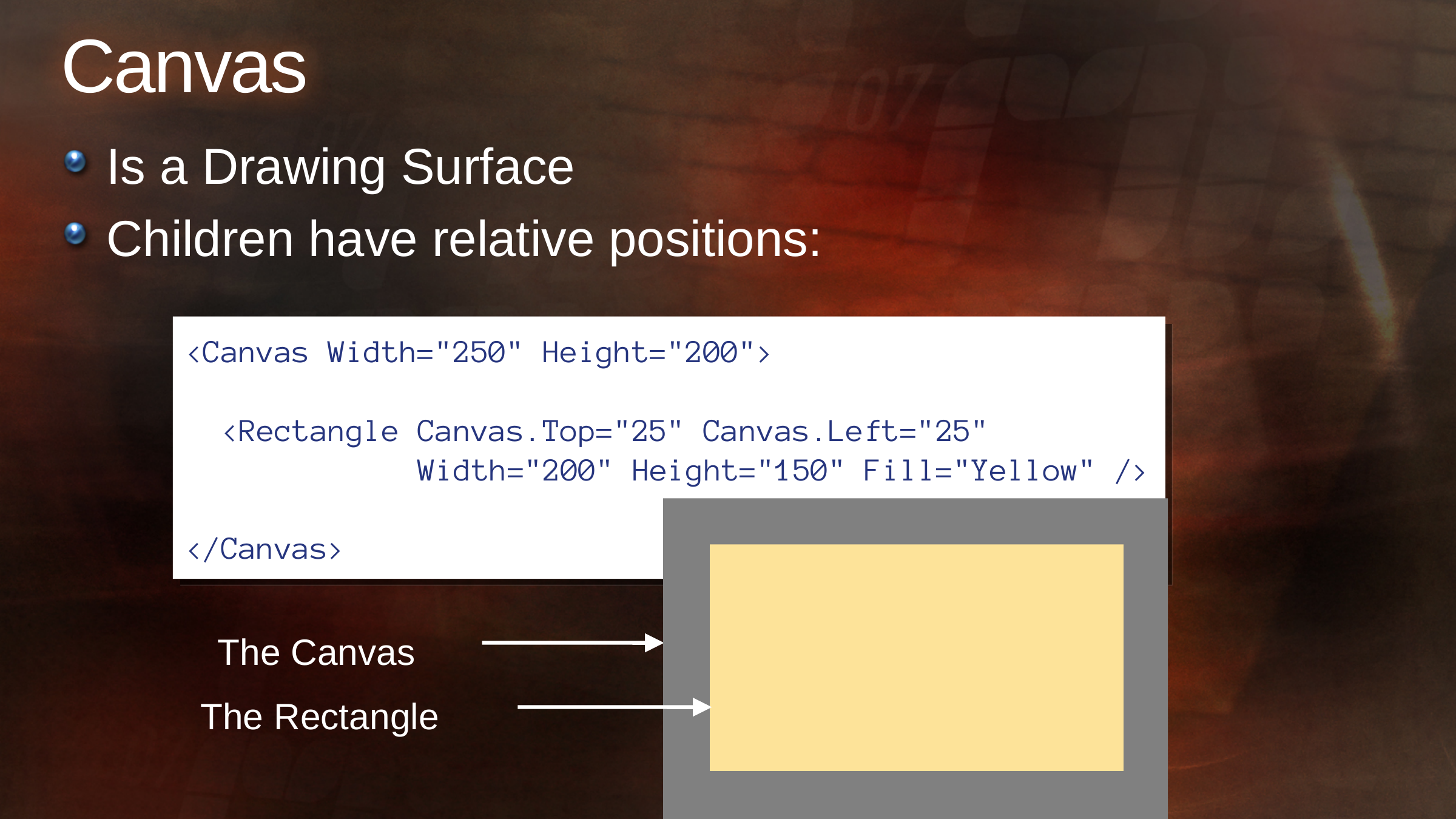

# Canvas
Is a Drawing Surface
Children have relative positions:
<Canvas Width="250" Height="200">

  <Rectangle Canvas.Top="25" Canvas.Left="25"
             Width="200" Height="150" Fill="Yellow" />

</Canvas>

The Canvas

The Rectangle